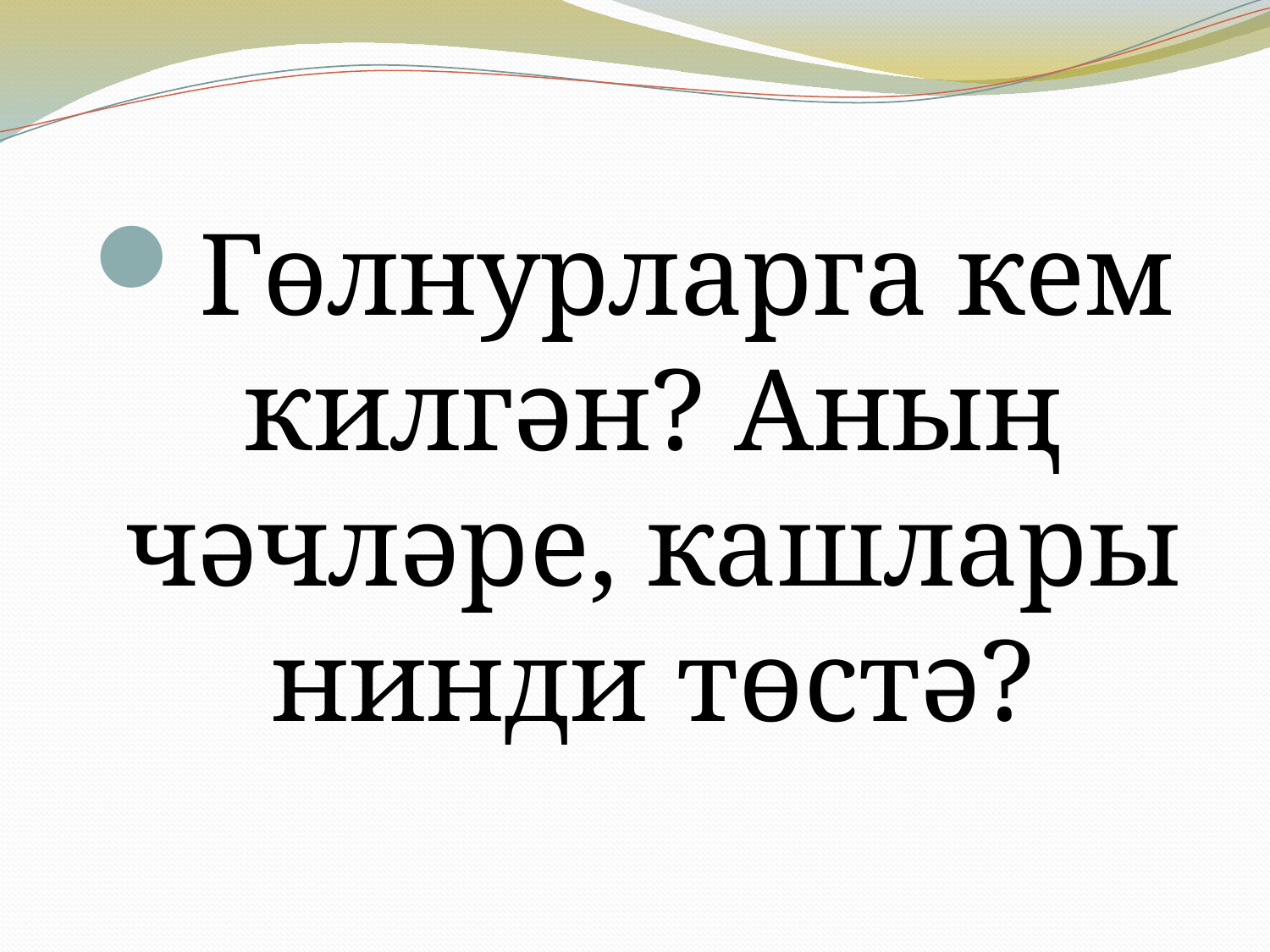

Гөлнурларга кем килгән? Аның чәчләре, кашлары нинди төстә?